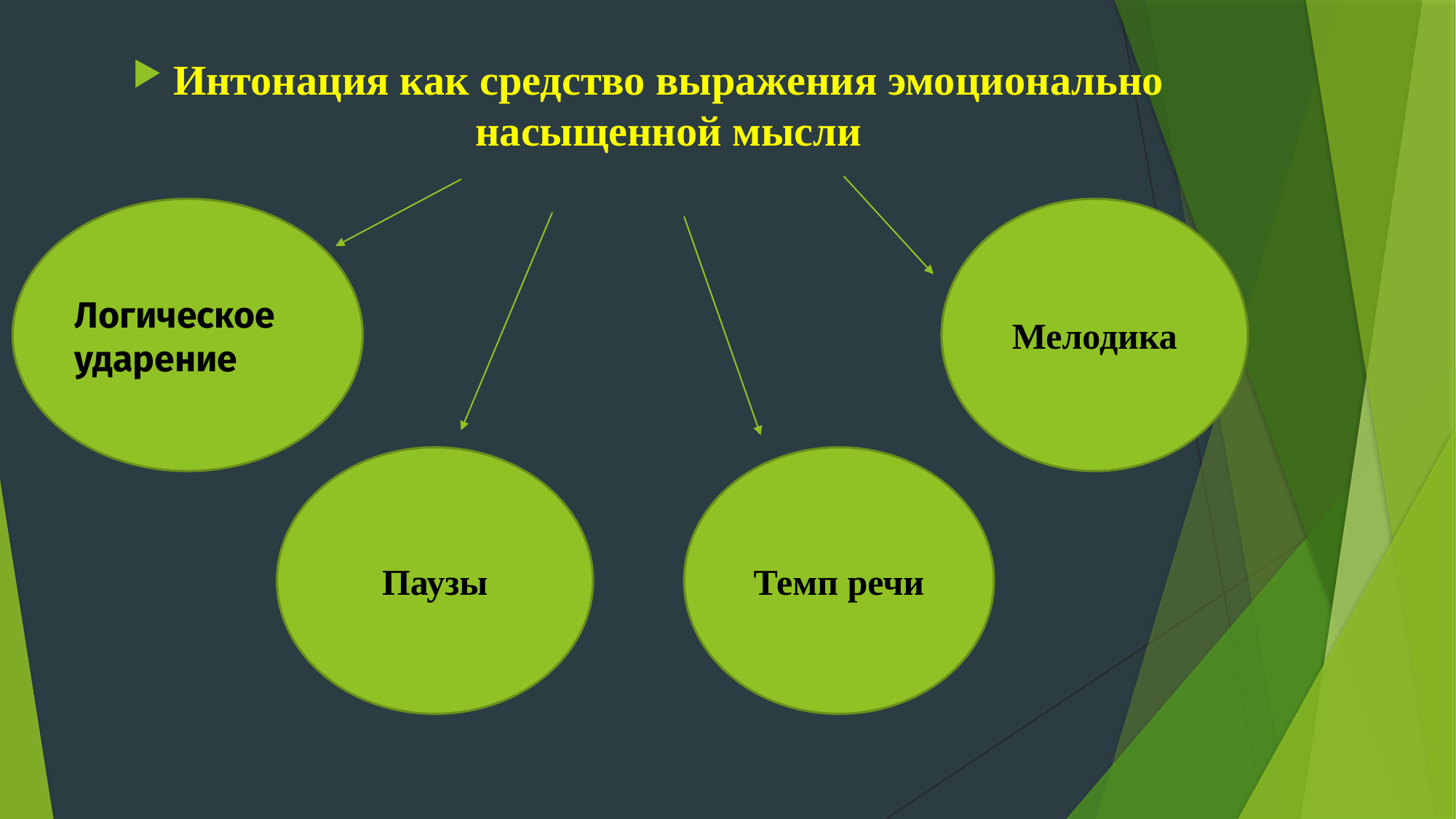

Интонация как средство выражения эмоционально насыщенной мысли
Логическое ударение
Мелодика
Темп речи
Паузы